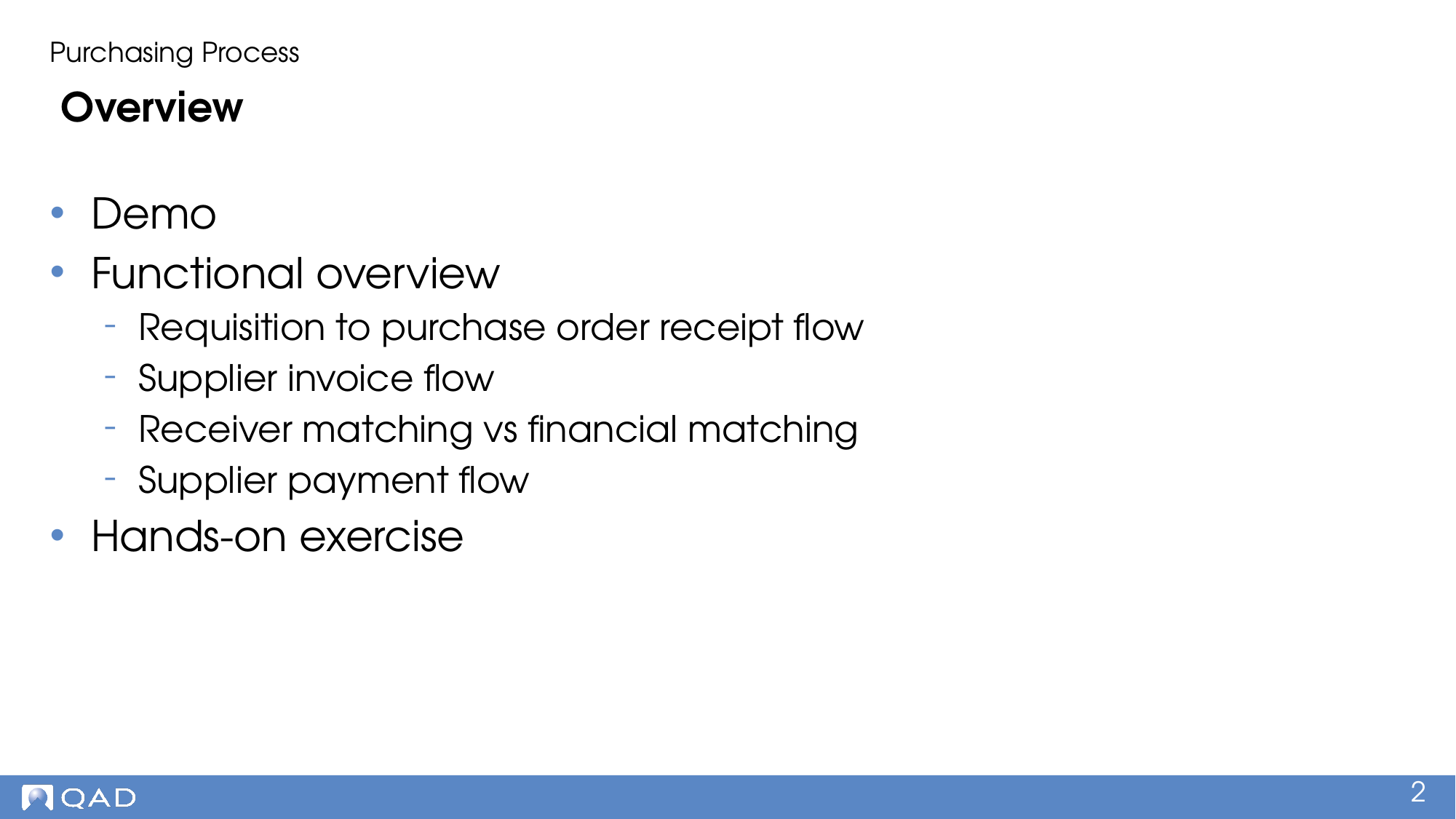

Purchasing Process
# Overview
Demo
Functional overview
Requisition to purchase order receipt flow
Supplier invoice flow
Receiver matching vs financial matching
Supplier payment flow
Hands-on exercise

2